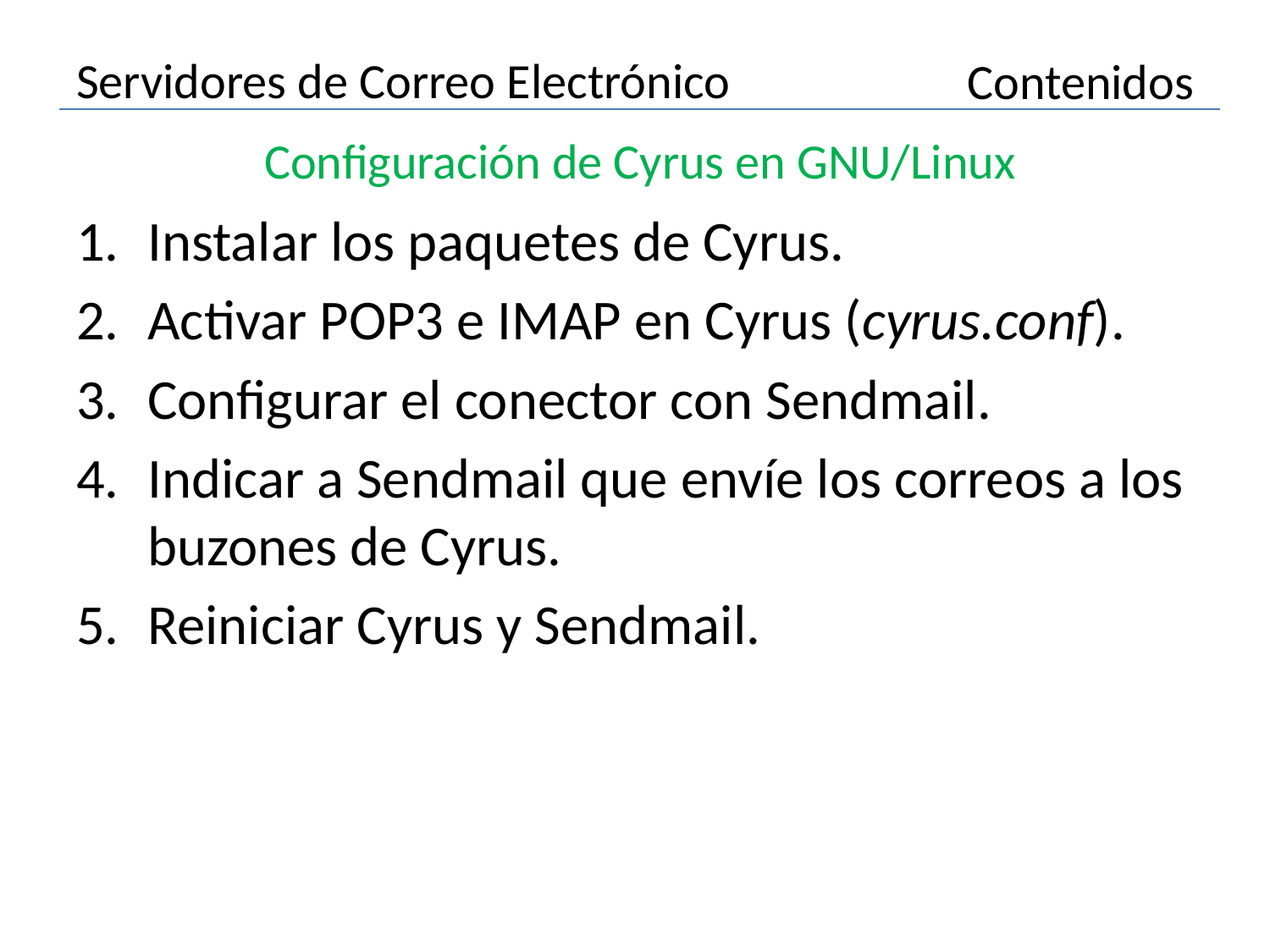

# Servidores de Correo Electrónico
Contenidos
Configuración de Cyrus en GNU/Linux
Instalar los paquetes de Cyrus.
Activar POP3 e IMAP en Cyrus (cyrus.conf).
Configurar el conector con Sendmail.
Indicar a Sendmail que envíe los correos a los buzones de Cyrus.
Reiniciar Cyrus y Sendmail.